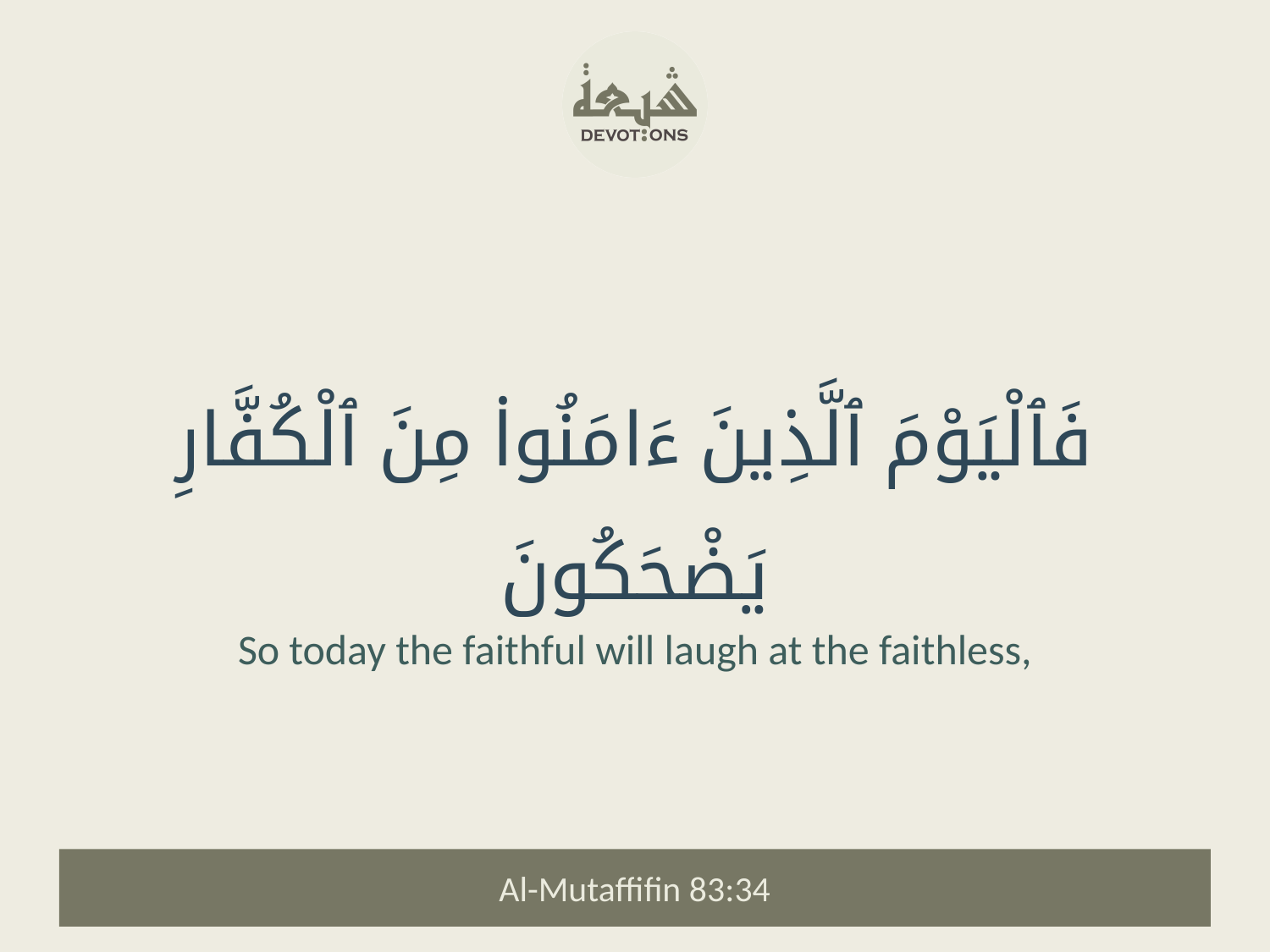

فَٱلْيَوْمَ ٱلَّذِينَ ءَامَنُوا۟ مِنَ ٱلْكُفَّارِ يَضْحَكُونَ
So today the faithful will laugh at the faithless,
Al-Mutaffifin 83:34